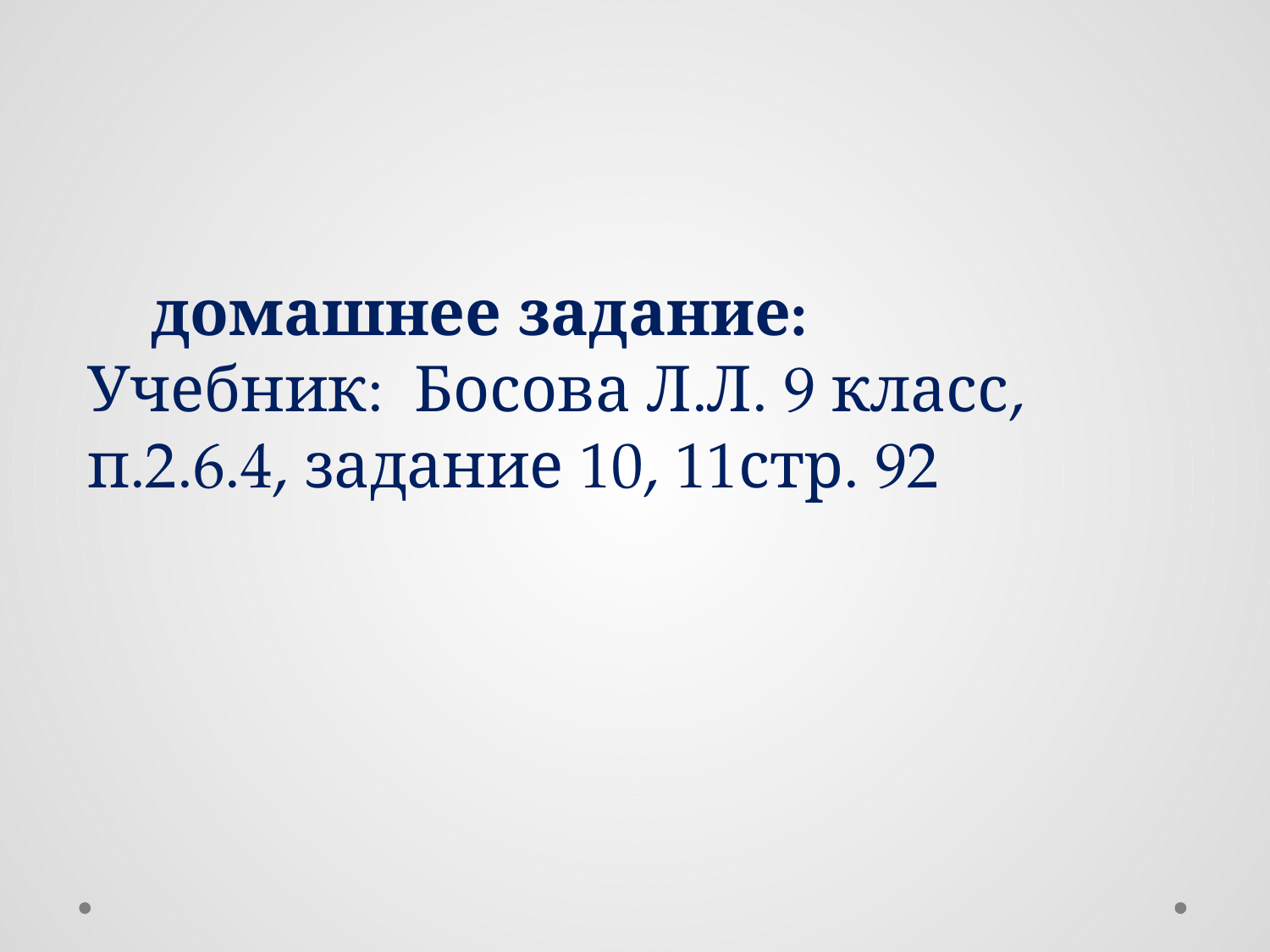

домашнее задание:
Учебник:  Босова Л.Л. 9 класс, п.2.6.4, задание 10, 11стр. 92